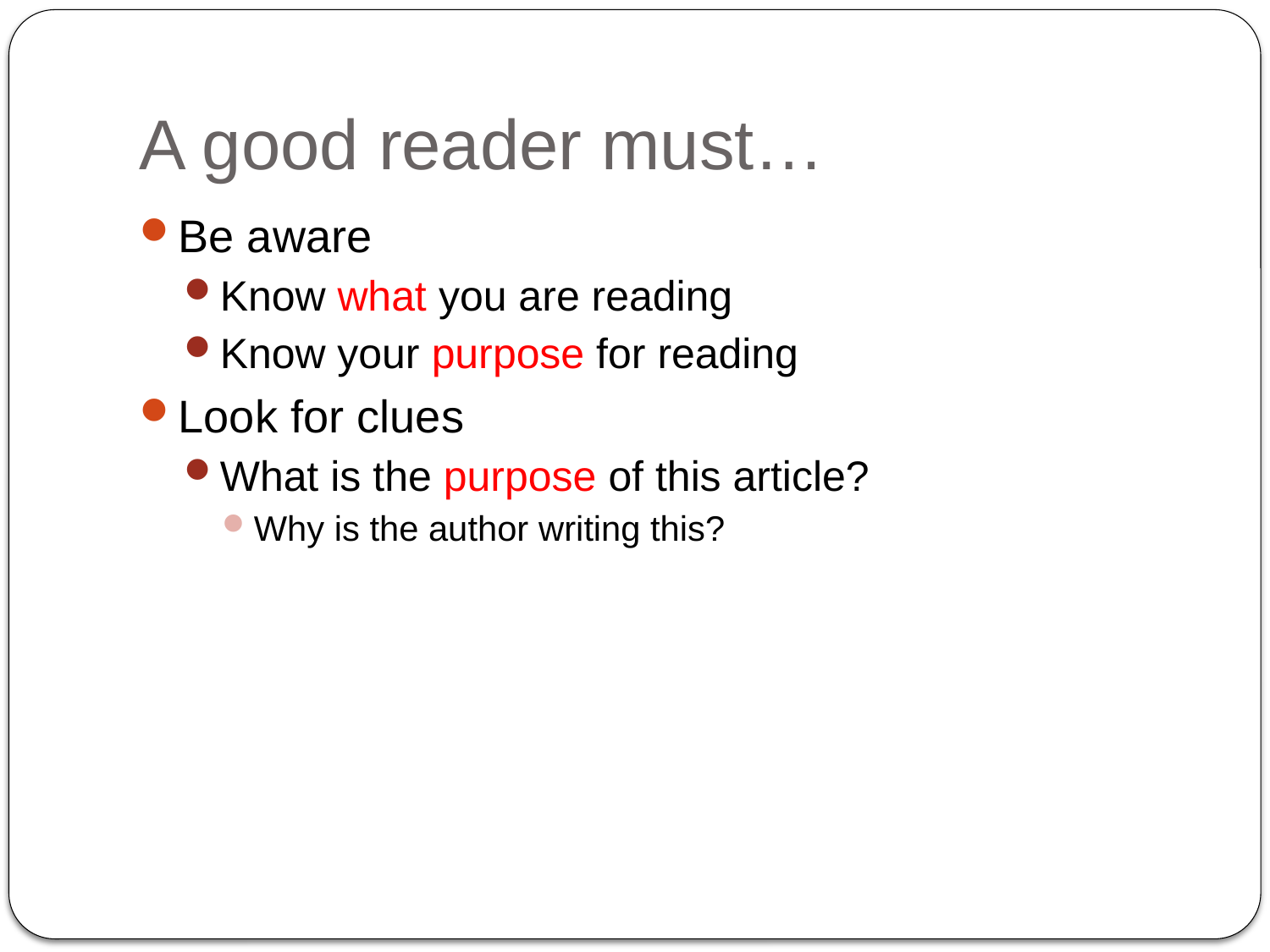

# A good reader must…
Be aware
Know what you are reading
Know your purpose for reading
Look for clues
What is the purpose of this article?
Why is the author writing this?